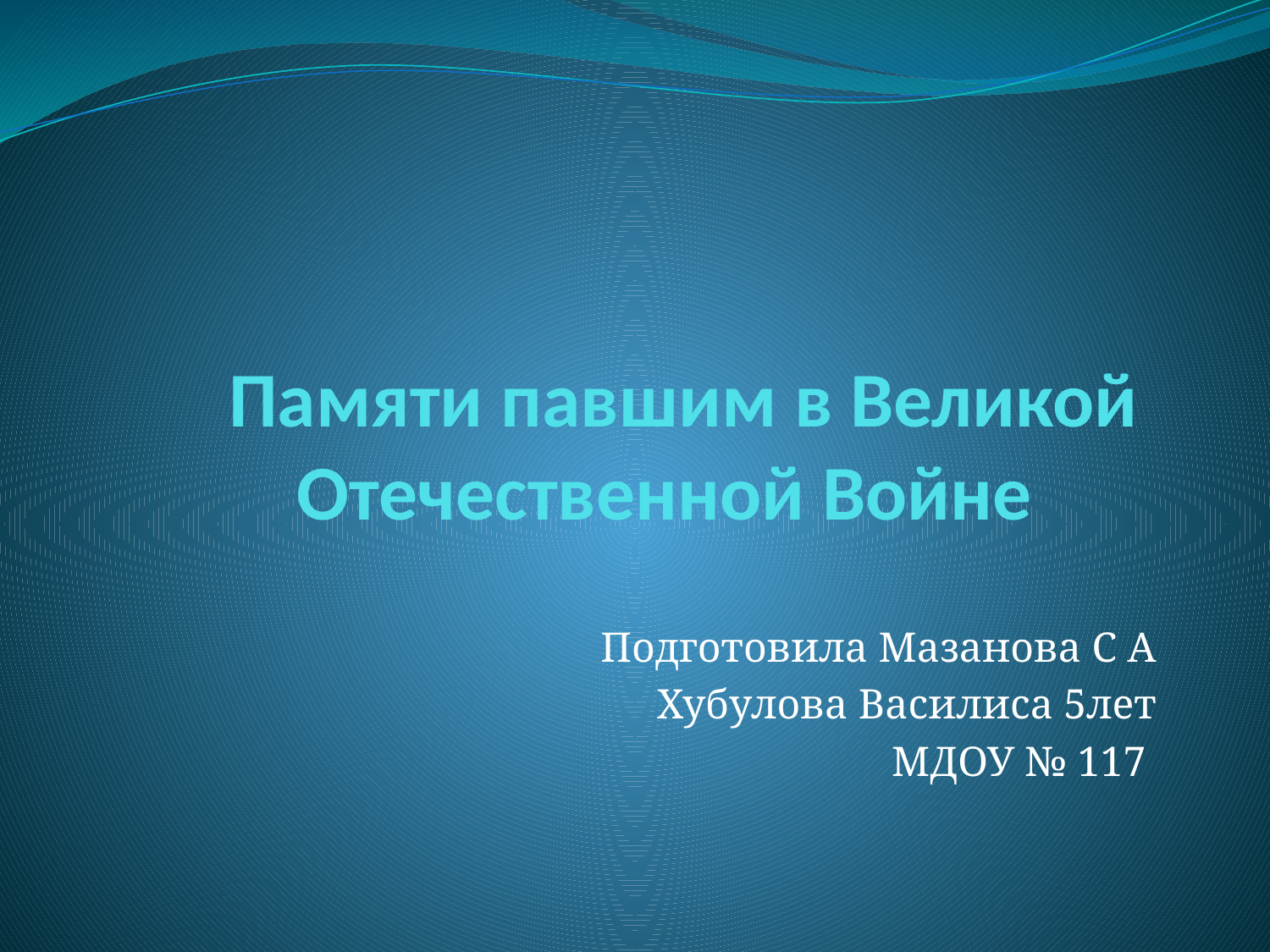

# Памяти павшим в Великой Отечественной Войне
Подготовила Мазанова С А
Хубулова Василиса 5лет
МДОУ № 117